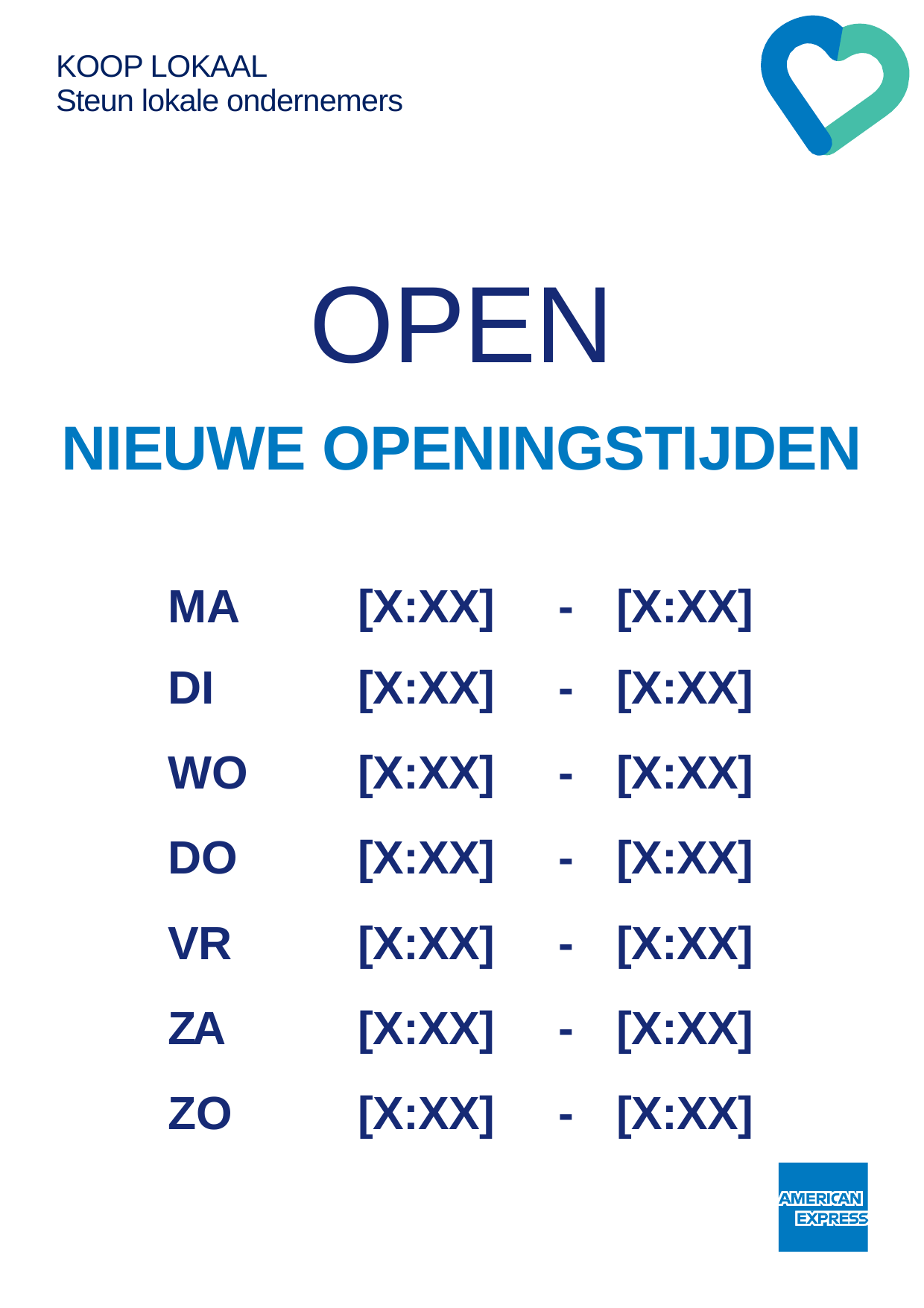

KOOP LOKAAL
Steun lokale ondernemers
OPEN
NIEUWE OPENINGSTIJDEN
| MA | [X:XX] | - [X:XX] |
| --- | --- | --- |
| DI | [X:XX] | - [X:XX] |
| WO | [X:XX] | - [X:XX] |
| DO | [X:XX] | - [X:XX] |
| VR | [X:XX] | - [X:XX] |
| ZA | [X:XX] | - [X:XX] |
| ZO | [X:XX] | - [X:XX] |